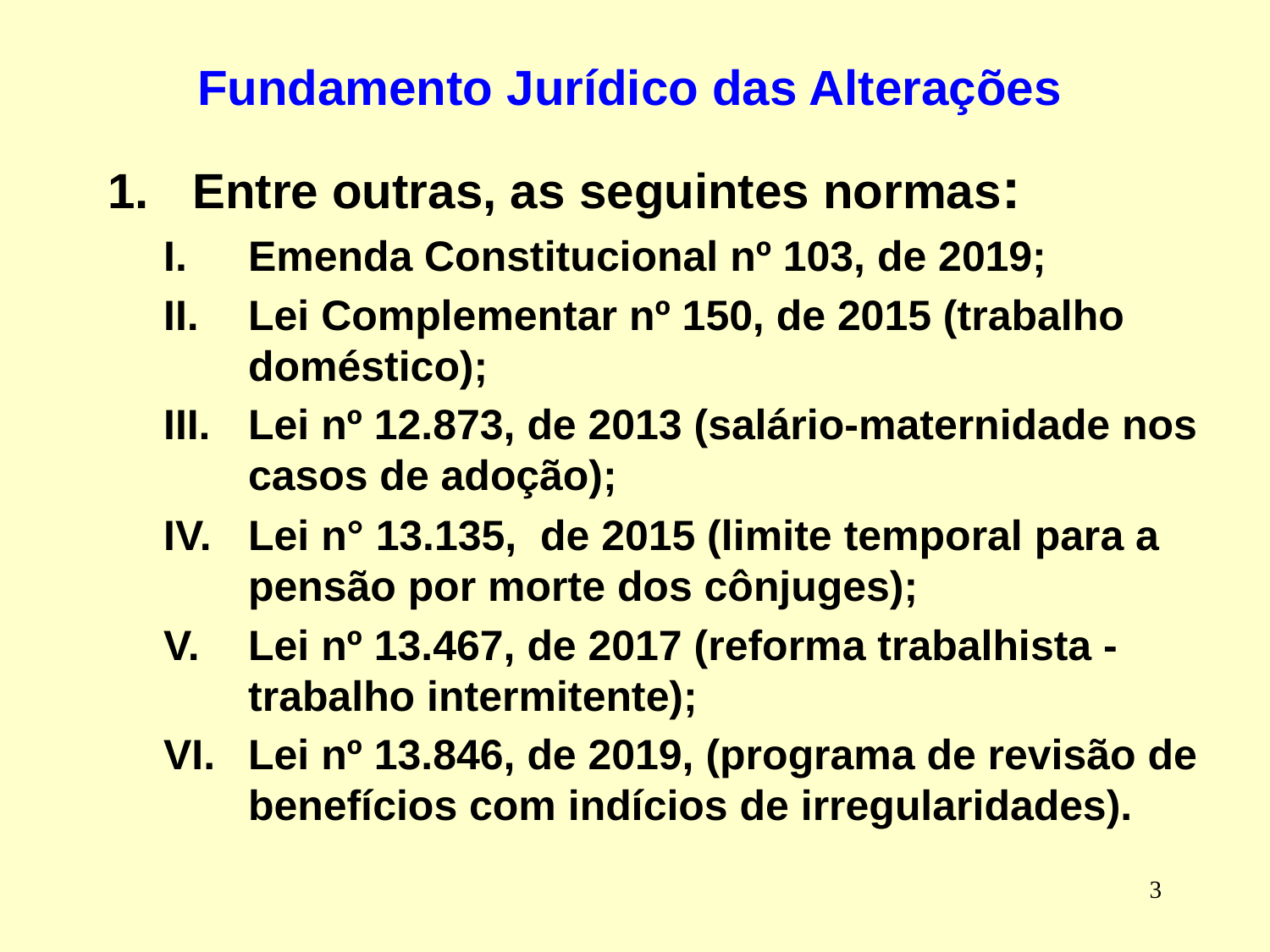

# Fundamento Jurídico das Alterações
Entre outras, as seguintes normas:
Emenda Constitucional nº 103, de 2019;
Lei Complementar nº 150, de 2015 (trabalho doméstico);
Lei nº 12.873, de 2013 (salário-maternidade nos casos de adoção);
Lei n° 13.135,  de 2015 (limite temporal para a pensão por morte dos cônjuges);
Lei nº 13.467, de 2017 (reforma trabalhista - trabalho intermitente);
Lei nº 13.846, de 2019, (programa de revisão de benefícios com indícios de irregularidades).

3